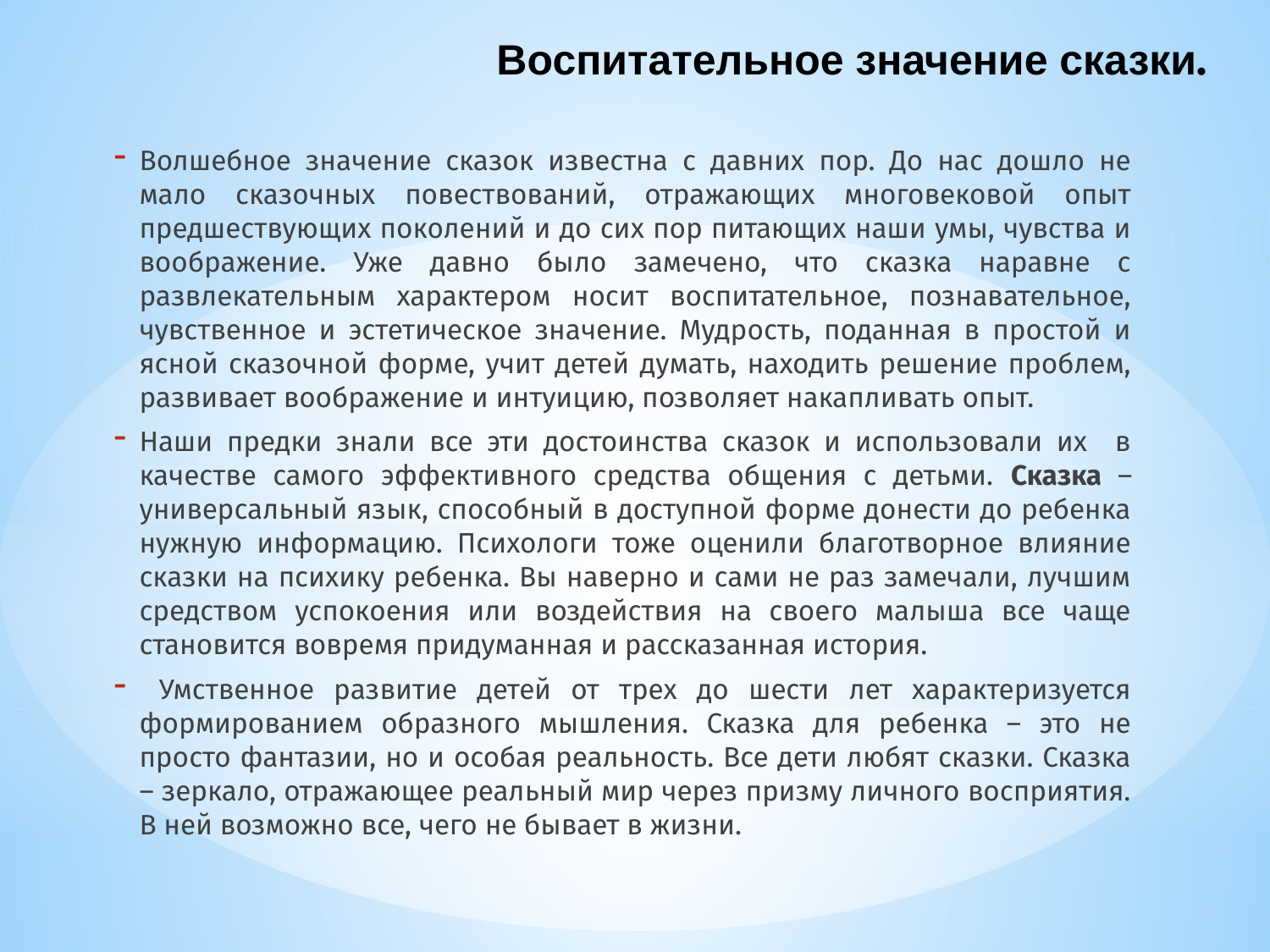

# Воспитательное значение сказки.
Волшебное значение сказок известна с давних пор. До нас дошло не мало сказочных повествований, отражающих многовековой опыт предшествующих поколений и до сих пор питающих наши умы, чувства и воображение. Уже давно было замечено, что сказка наравне с развлекательным характером носит воспитательное, познавательное, чувственное и эстетическое значение. Мудрость, поданная в простой и ясной сказочной форме, учит детей думать, находить решение проблем, развивает воображение и интуицию, позволяет накапливать опыт.
Наши предки знали все эти достоинства сказок и использовали их  в качестве самого эффективного средства общения с детьми. Сказка – универсальный язык, способный в доступной форме донести до ребенка нужную информацию. Психологи тоже оценили благотворное влияние сказки на психику ребенка. Вы наверно и сами не раз замечали, лучшим средством успокоения или воздействия на своего малыша все чаще становится вовремя придуманная и рассказанная история.
 Умственное развитие детей от трех до шести лет характеризуется формированием образного мышления. Сказка для ребенка – это не просто фантазии, но и особая реальность. Все дети любят сказки. Сказка – зеркало, отражающее реальный мир через призму личного восприятия. В ней возможно все, чего не бывает в жизни.